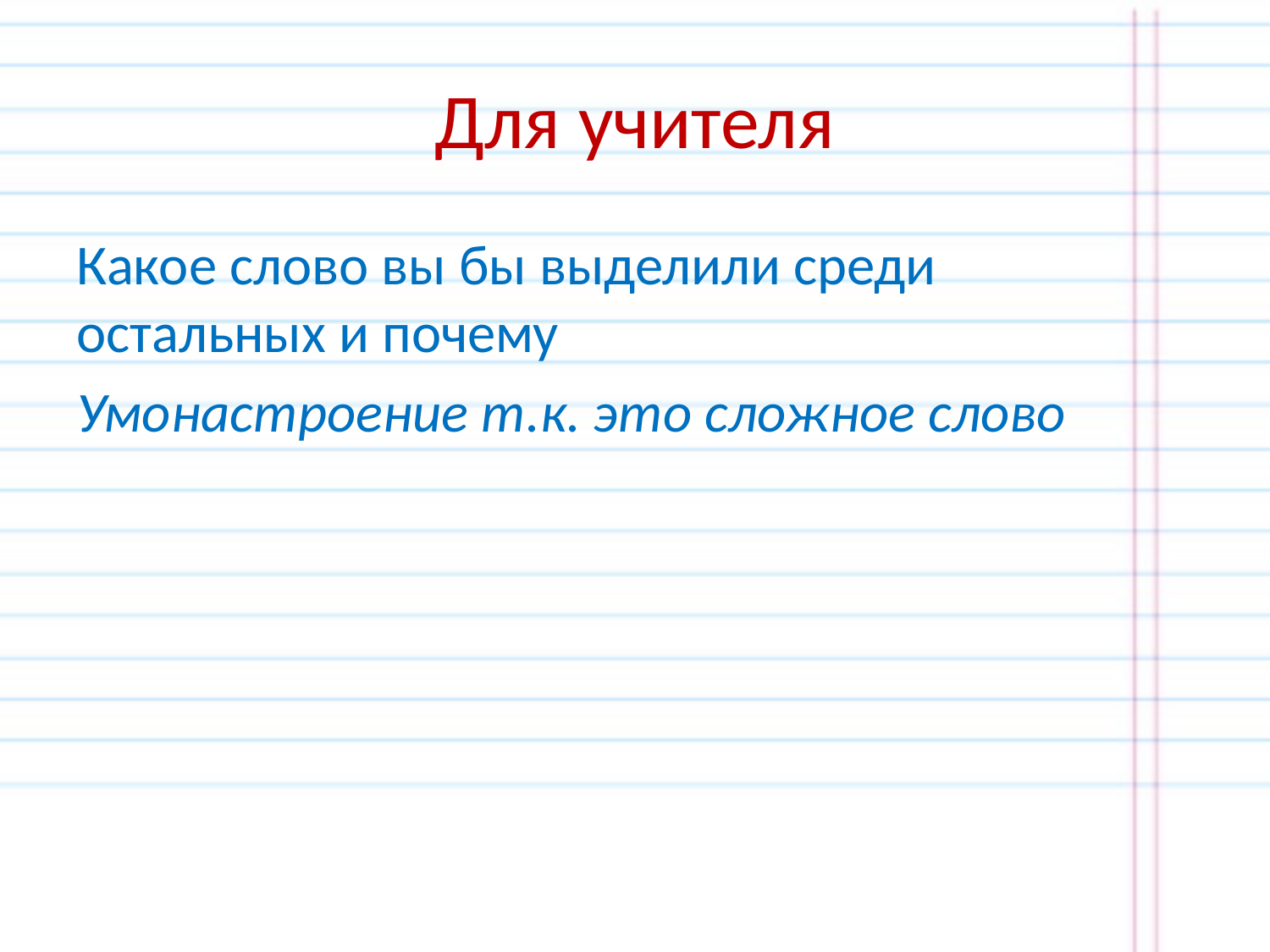

# Для учителя
Какое слово вы бы выделили среди остальных и почему
Умонастроение т.к. это сложное слово